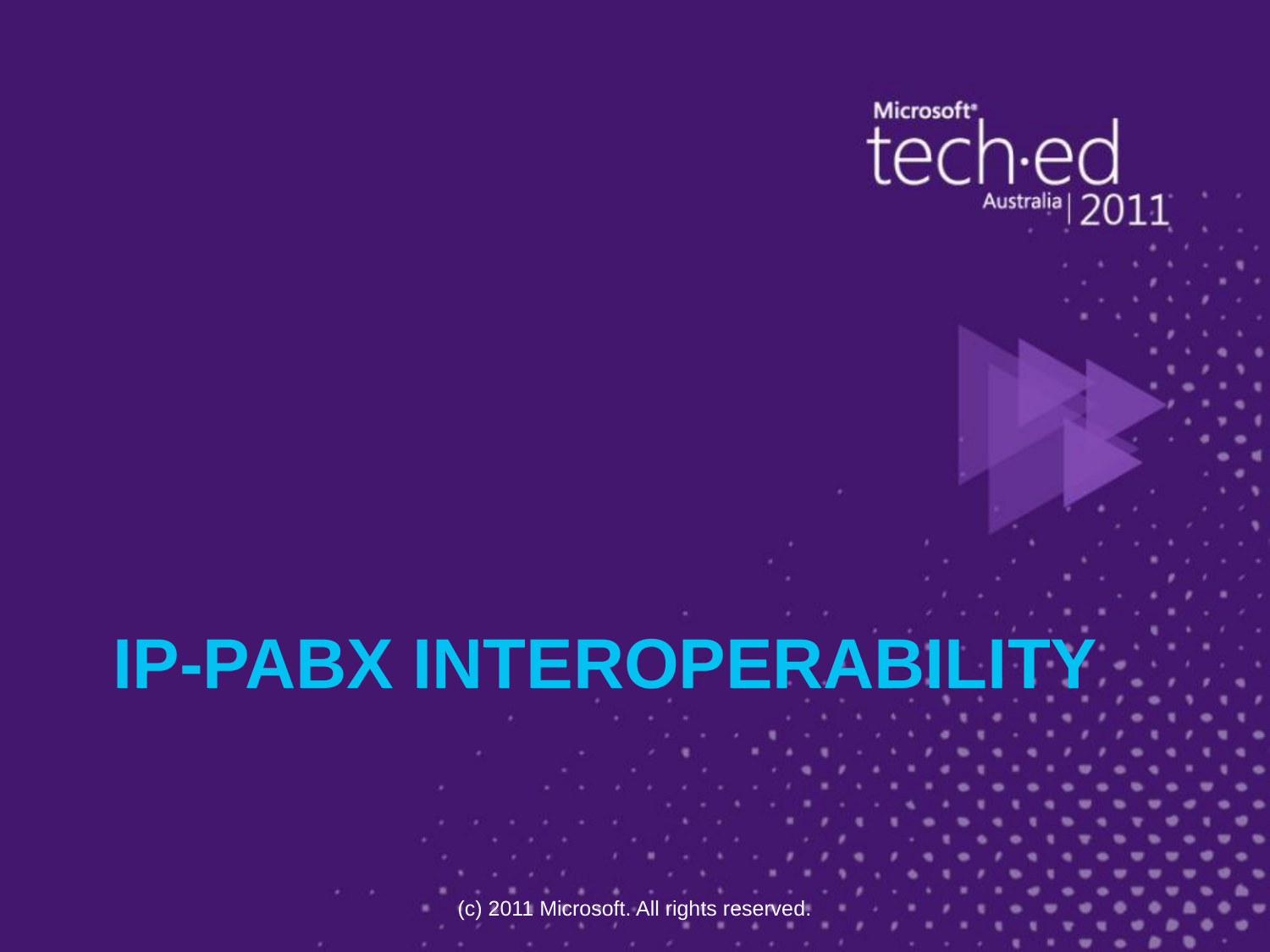

# IP-PABX interoperability
(c) 2011 Microsoft. All rights reserved.